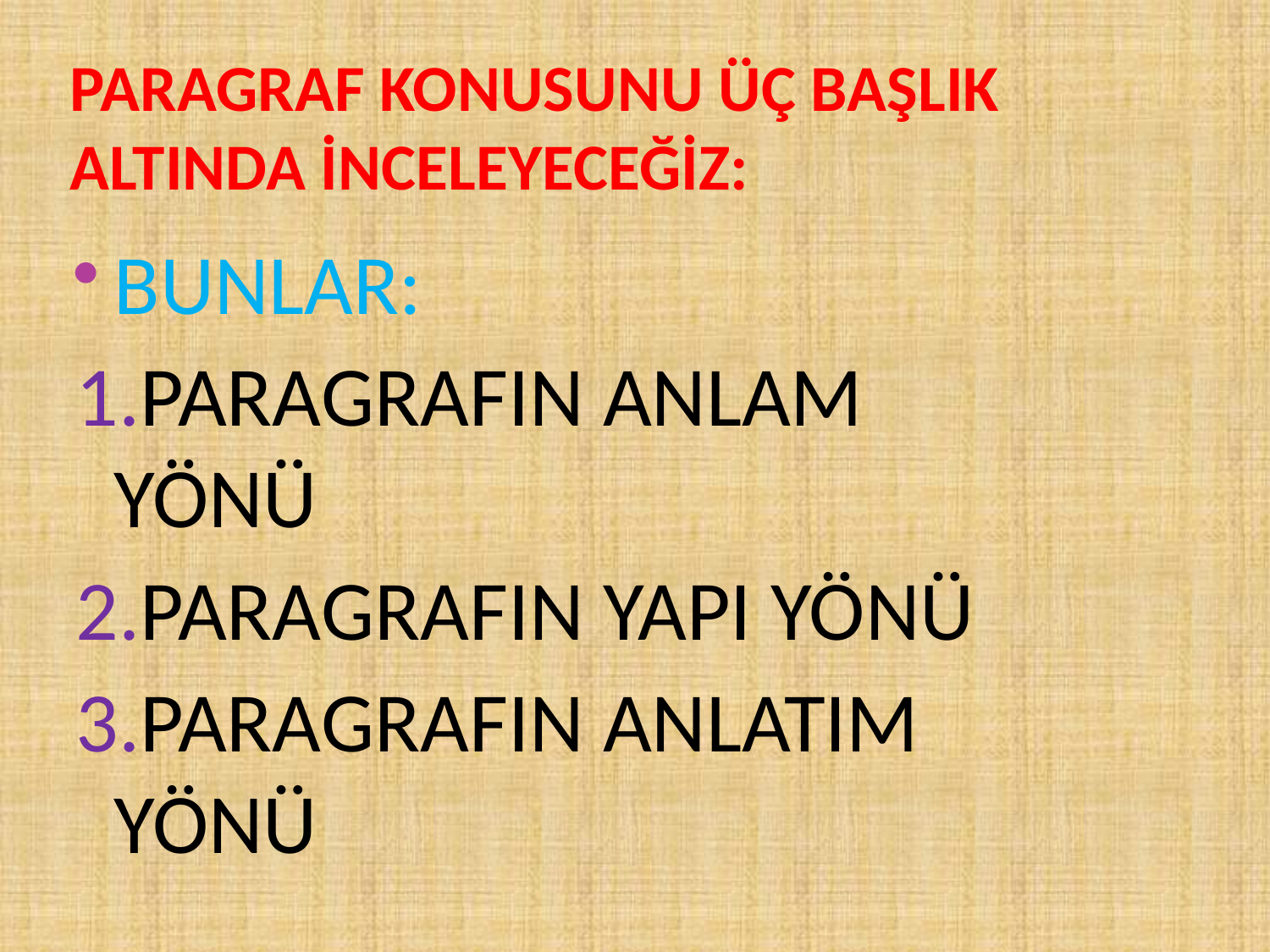

# PARAGRAF KONUSUNU ÜÇ BAŞLIK ALTINDA İNCELEYECEĞİZ:
BUNLAR:
1.PARAGRAFIN ANLAM YÖNÜ
2.PARAGRAFIN YAPI YÖNÜ
3.PARAGRAFIN ANLATIM YÖNÜ